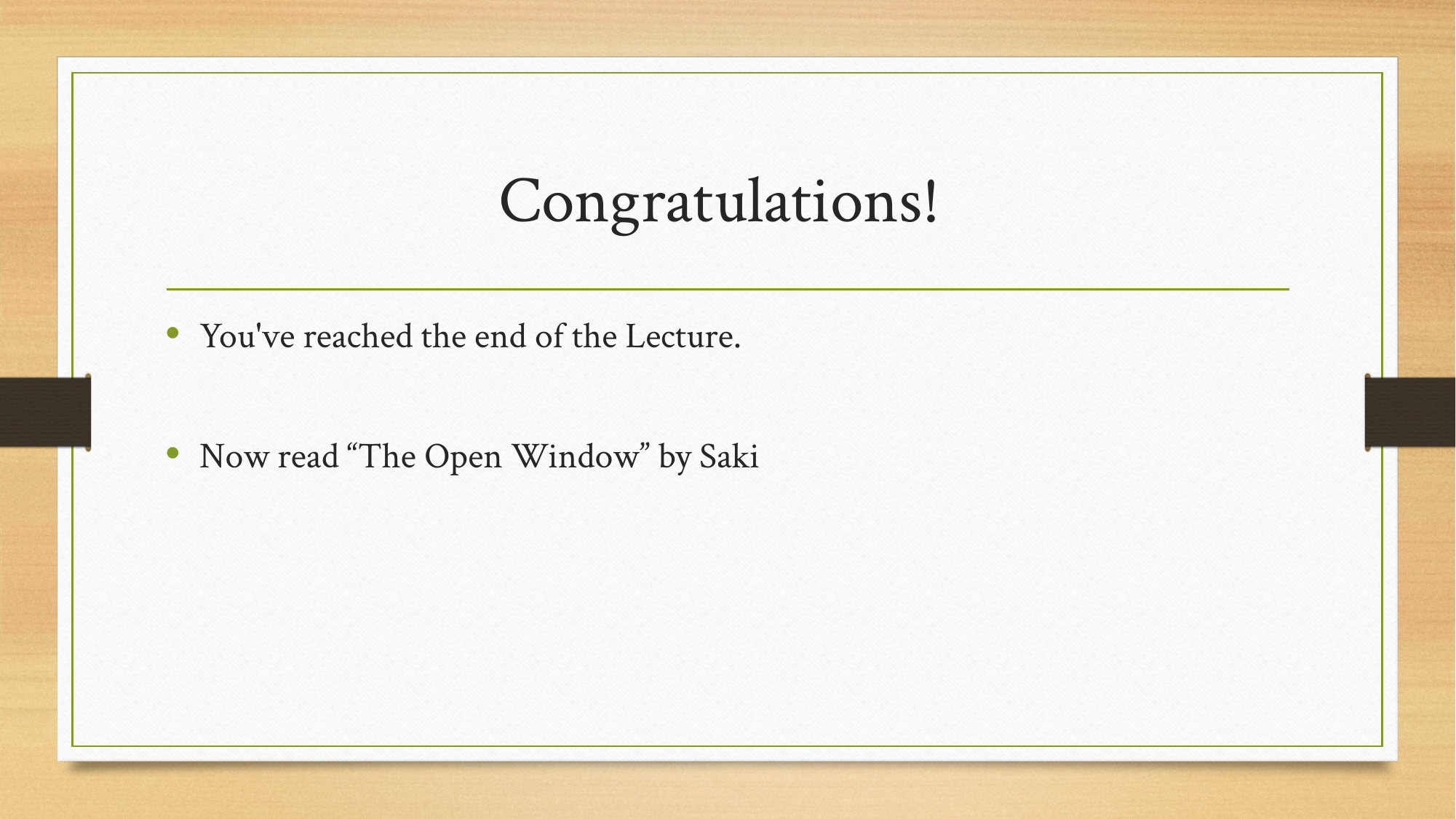

# Congratulations!
You've reached the end of the Lecture.

Now read “The Open Window” by Saki